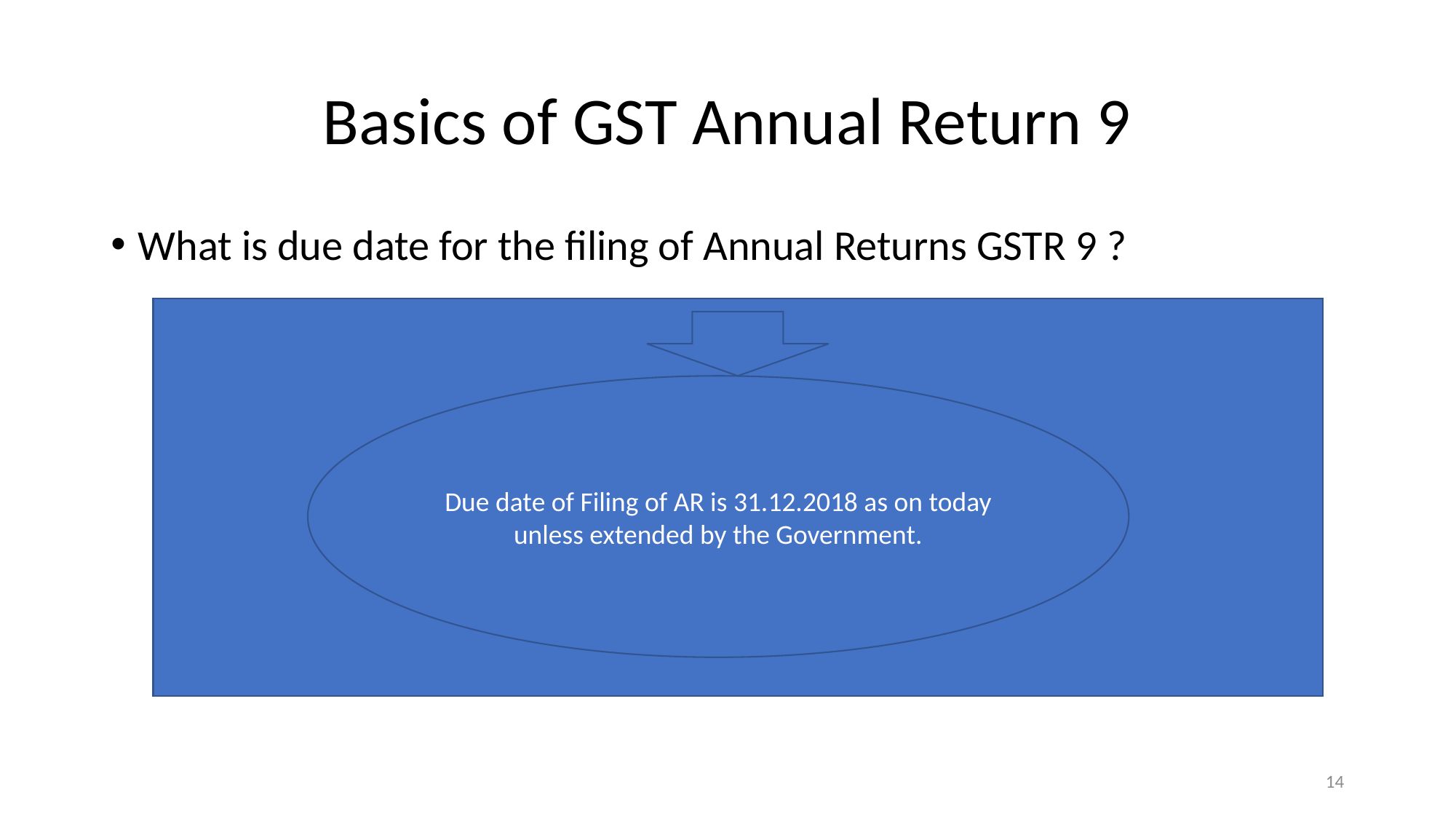

# Basics of GST Annual Return 9
What is due date for the filing of Annual Returns GSTR 9 ?

Due date of Filing of AR is 31.12.2018 as on today unless extended by the Government.
14